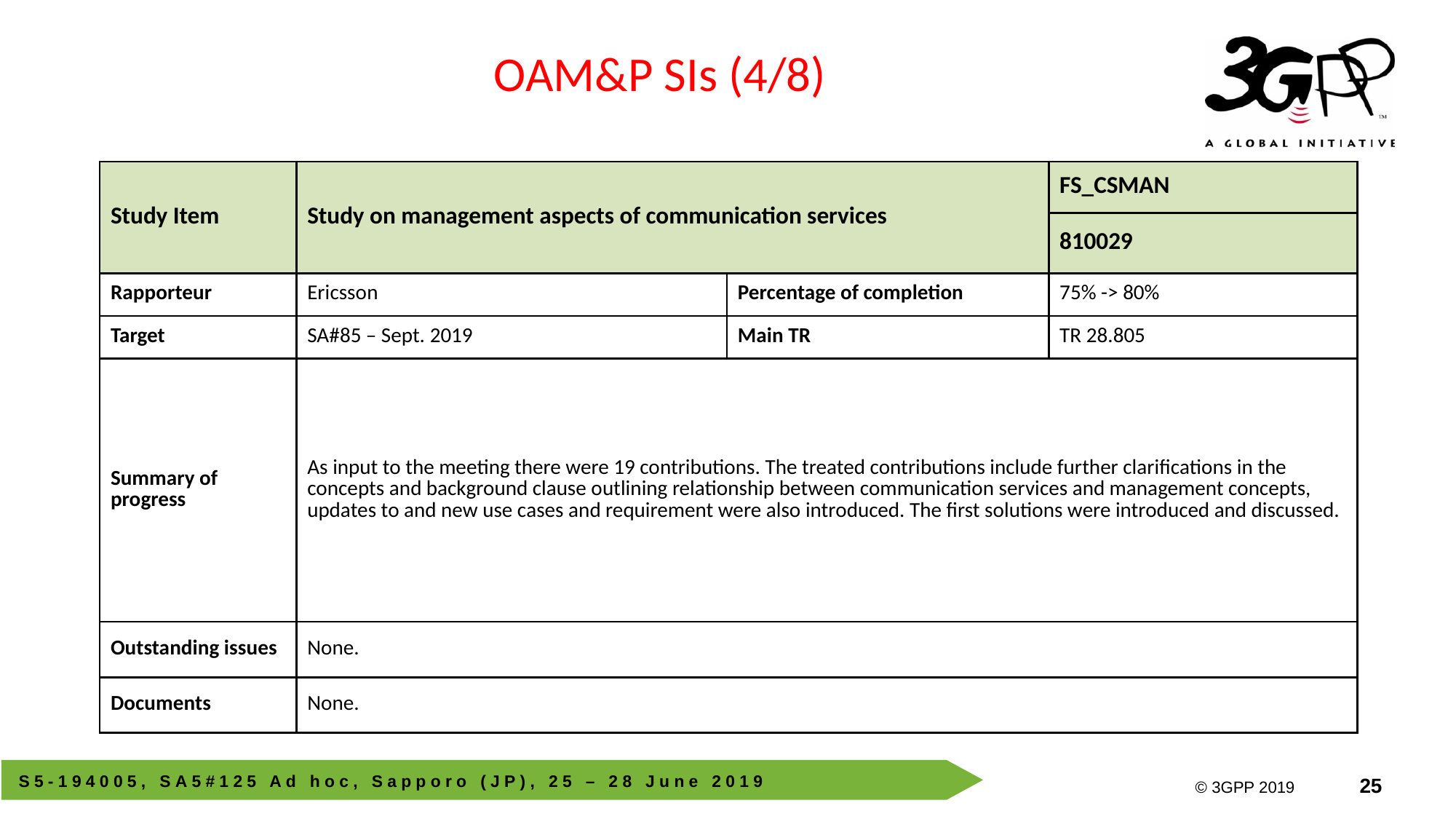

OAM&P SIs (4/8)
| Study Item | Study on management aspects of communication services |  | FS\_CSMAN |
| --- | --- | --- | --- |
|  |  |  | 810029 |
| Rapporteur | Ericsson | Percentage of completion | 75% -> 80% |
| Target | SA#85 – Sept. 2019 | Main TR | TR 28.805 |
| Summary of progress | As input to the meeting there were 19 contributions. The treated contributions include further clarifications in the concepts and background clause outlining relationship between communication services and management concepts, updates to and new use cases and requirement were also introduced. The first solutions were introduced and discussed. |  |  |
| Outstanding issues | None. |  |  |
| Documents | None. |  |  |